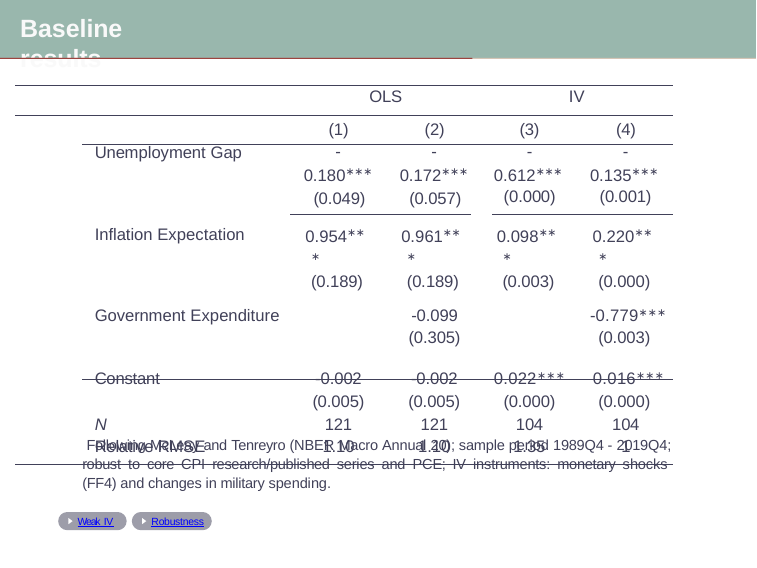

# Baseline results

|  |  |  |  |  |  |  |
| --- | --- | --- | --- | --- | --- | --- |
|  | OLS |  |  |  | IV |  |
| Unemployment Gap | (1) -0.180∗∗∗ (0.049) | (2) -0.172∗∗∗ (0.057) |  | (3) -0.612∗∗∗ (0.000) |  | (4) -0.135∗∗∗ (0.001) |
| Inflation Expectation | 0.954∗∗∗ (0.189) | 0.961∗∗∗ (0.189) |  | 0.098∗∗∗ (0.003) |  | 0.220∗∗∗ (0.000) |
| Government Expenditure |  | -0.099 |  |  |  | -0.779∗∗∗ |
|  |  | (0.305) |  |  |  | (0.003) |
| Constant | -0.002 | -0.002 |  | 0.022∗∗∗ |  | 0.016∗∗∗ |
|  | (0.005) | (0.005) |  | (0.000) |  | (0.000) |
| N | 121 | 121 |  | 104 |  | 104 |
| Relative RMSE | 1.10 | 1.10 |  | 1.35 |  | 1 |

Following McLeay and Tenreyro (NBER Macro Annual 20); sample period 1989Q4 - 2019Q4;  robust to core CPI research/published series and PCE; IV instruments: monetary shocks  (FF4) and changes in military spending.

Weak IV
Robustness